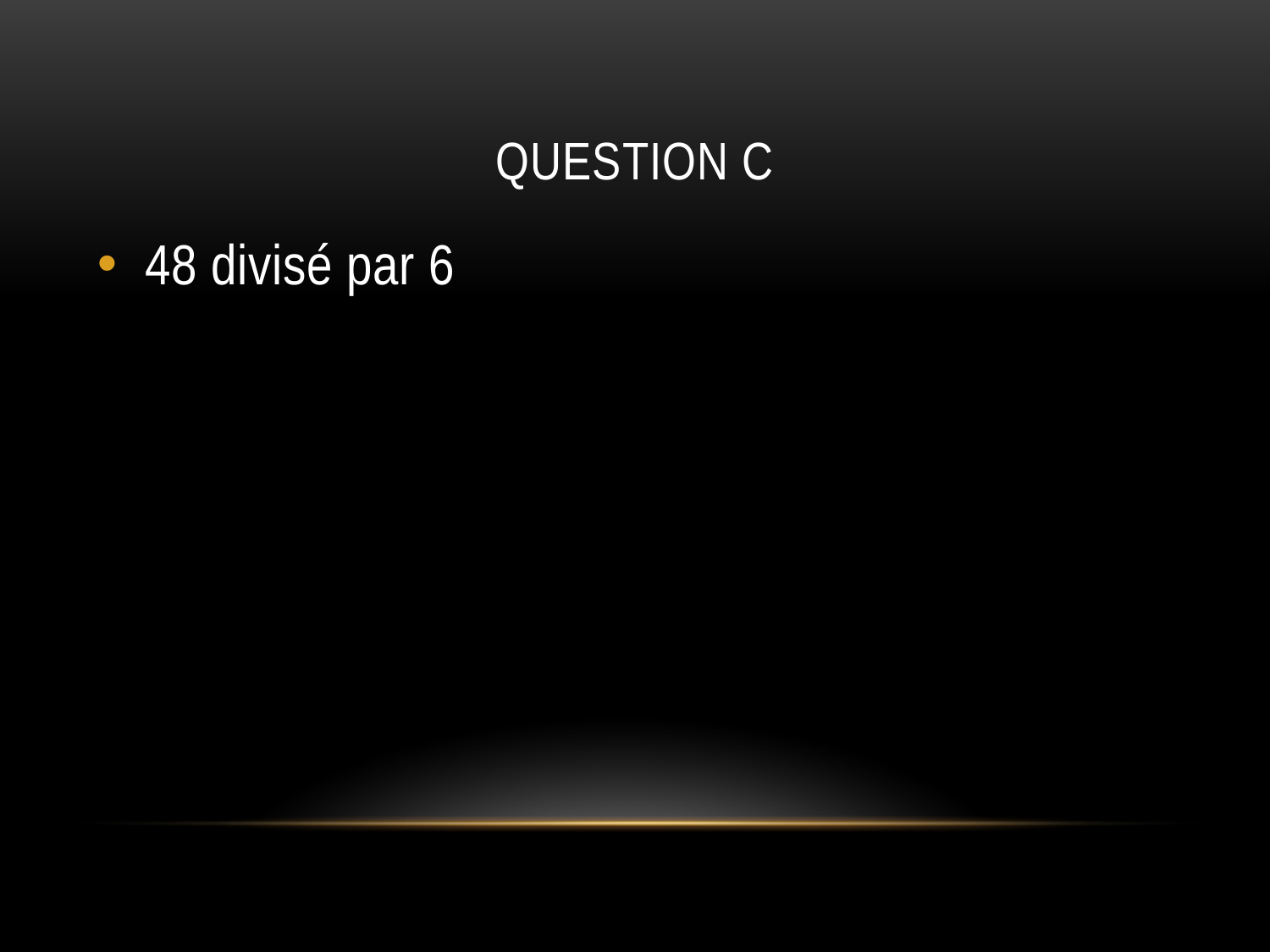

# QUESTION C
48 divisé par 6